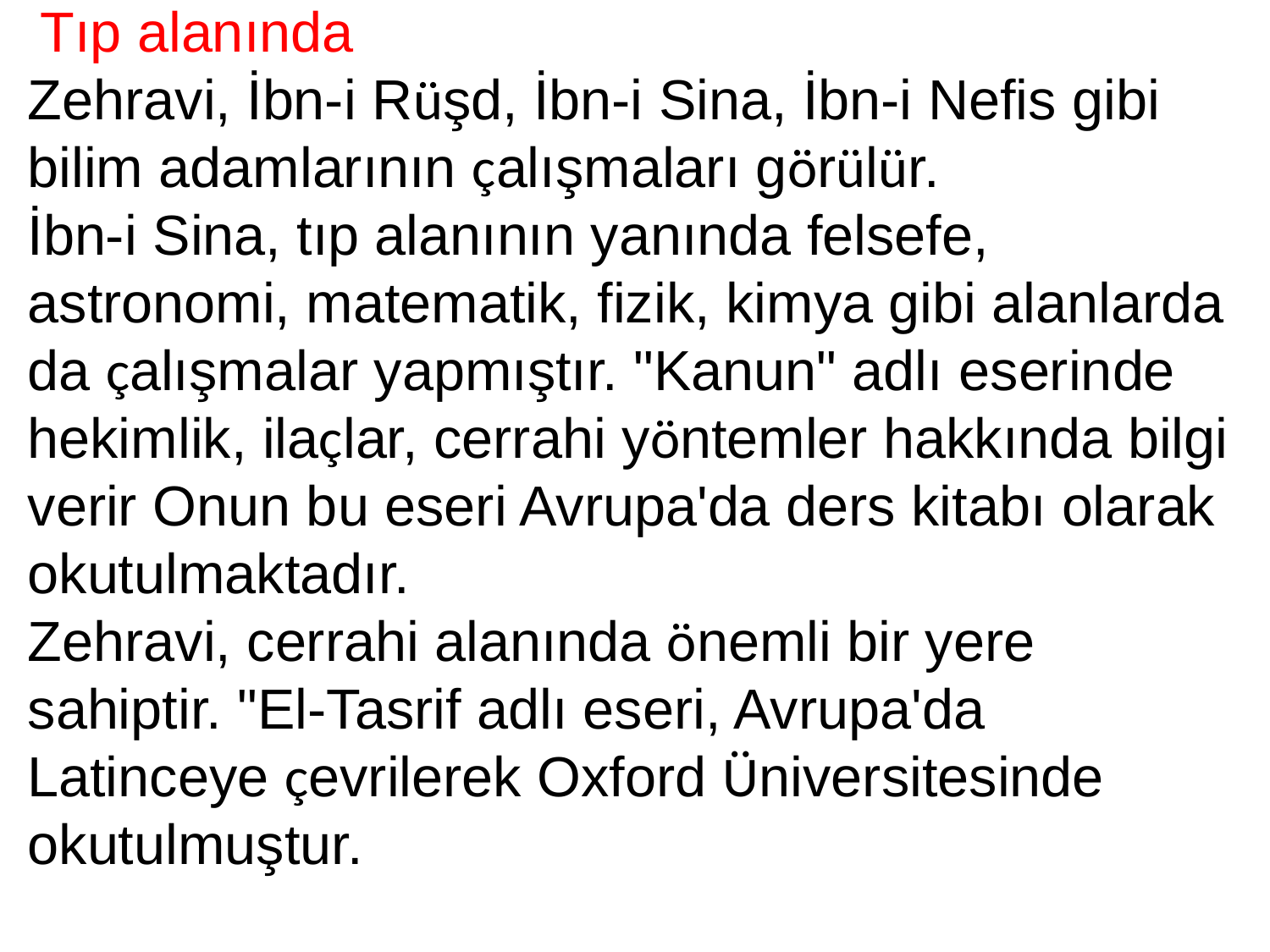

Tıp alanında
Zehravi, İbn-i Rüşd, İbn-i Sina, İbn-i Nefis gibi bilim adamlarının çalışmaları görülür.
İbn-i Sina, tıp alanının yanında felsefe, astronomi, matematik, fizik, kimya gibi alanlarda da çalışmalar yapmıştır. "Kanun" adlı eserinde hekimlik, ilaçlar, cerrahi yöntemler hakkında bilgi verir Onun bu eseri Avrupa'da ders kitabı olarak okutulmaktadır.
Zehravi, cerrahi alanında önemli bir yere sahiptir. "El-Tasrif adlı eseri, Avrupa'da Latinceye çevrilerek Oxford Üniversitesinde okutulmuştur.